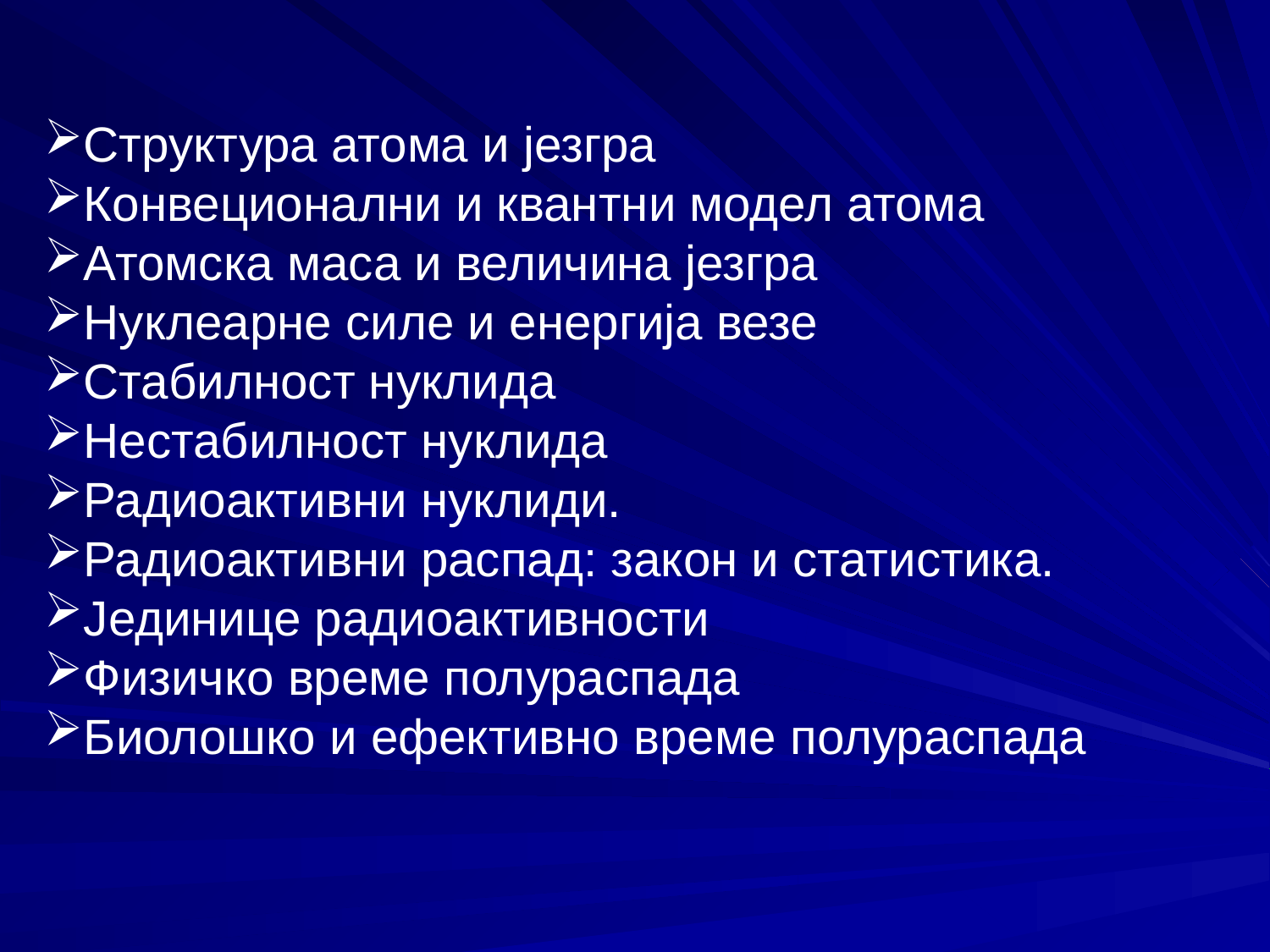

Структура атома и језгра
Конвеционални и квантни модел атома
Атомска маса и величина језгра
Нуклеарне силе и енергија везе
Стабилност нуклида
Нестабилност нуклида
Радиоактивни нуклиди.
Радиоактивни распад: закон и статистика.
Јединице радиоактивности
Физичко време полураспада
Биолошко и ефективно време полураспада